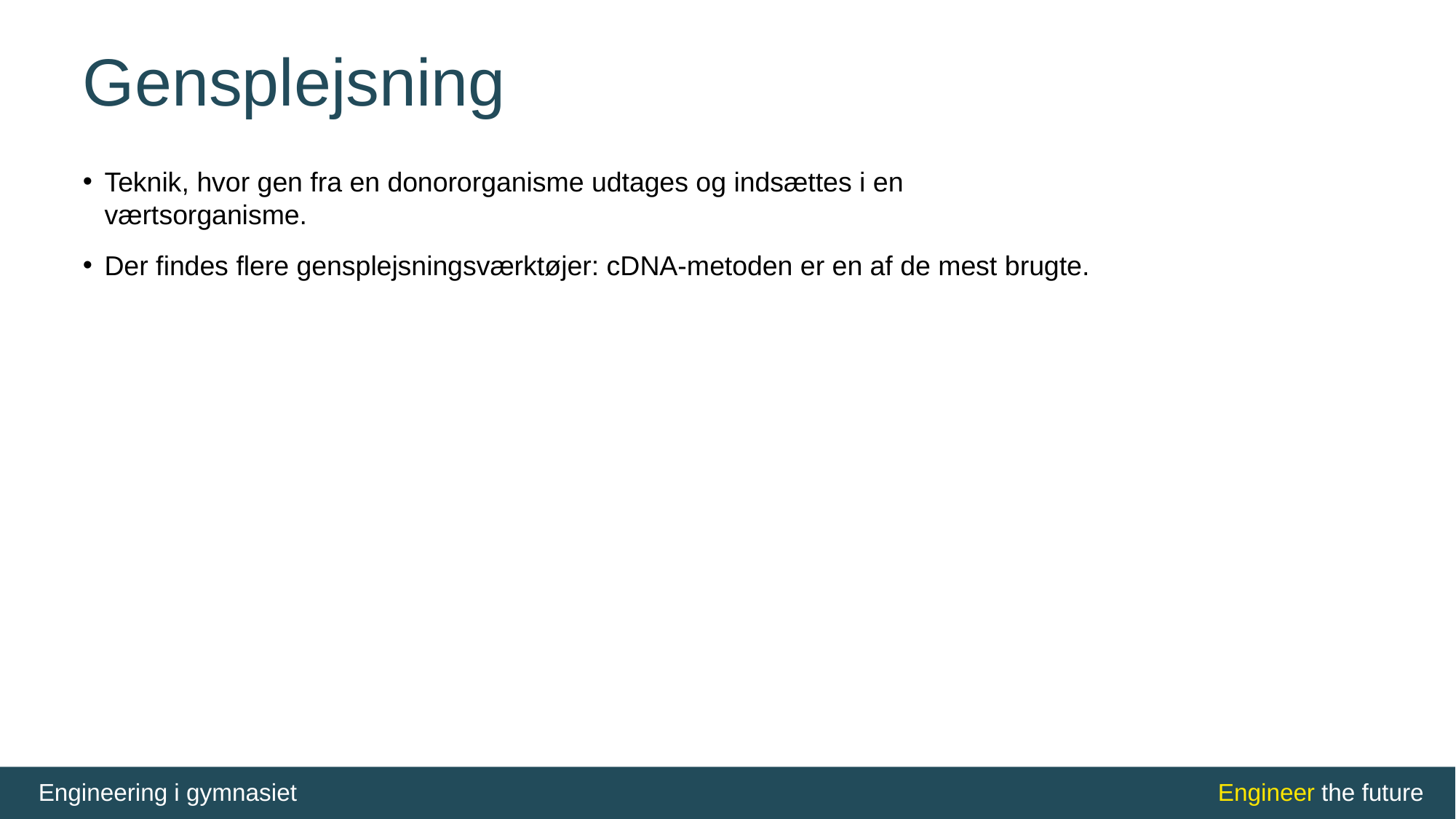

# Gensplejsning
Teknik, hvor gen fra en donororganisme udtages og indsættes i en værtsorganisme.
Der findes flere gensplejsningsværktøjer: cDNA-metoden er en af de mest brugte.